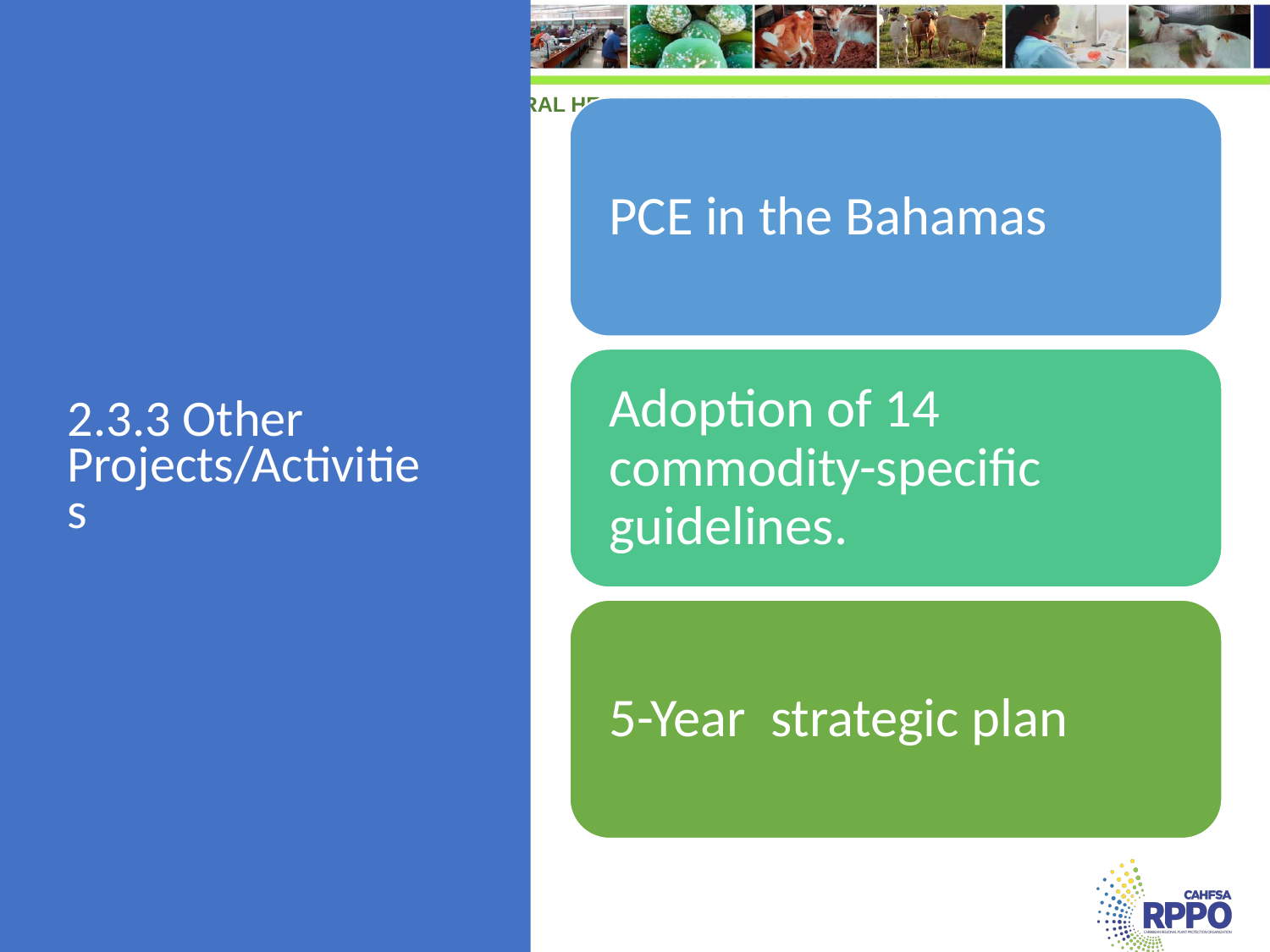

# 2.3.3 Other Projects/Activities
PCE in the Bahamas
Adoption of 14 commodity-specific guidelines.
5-Year  strategic plan